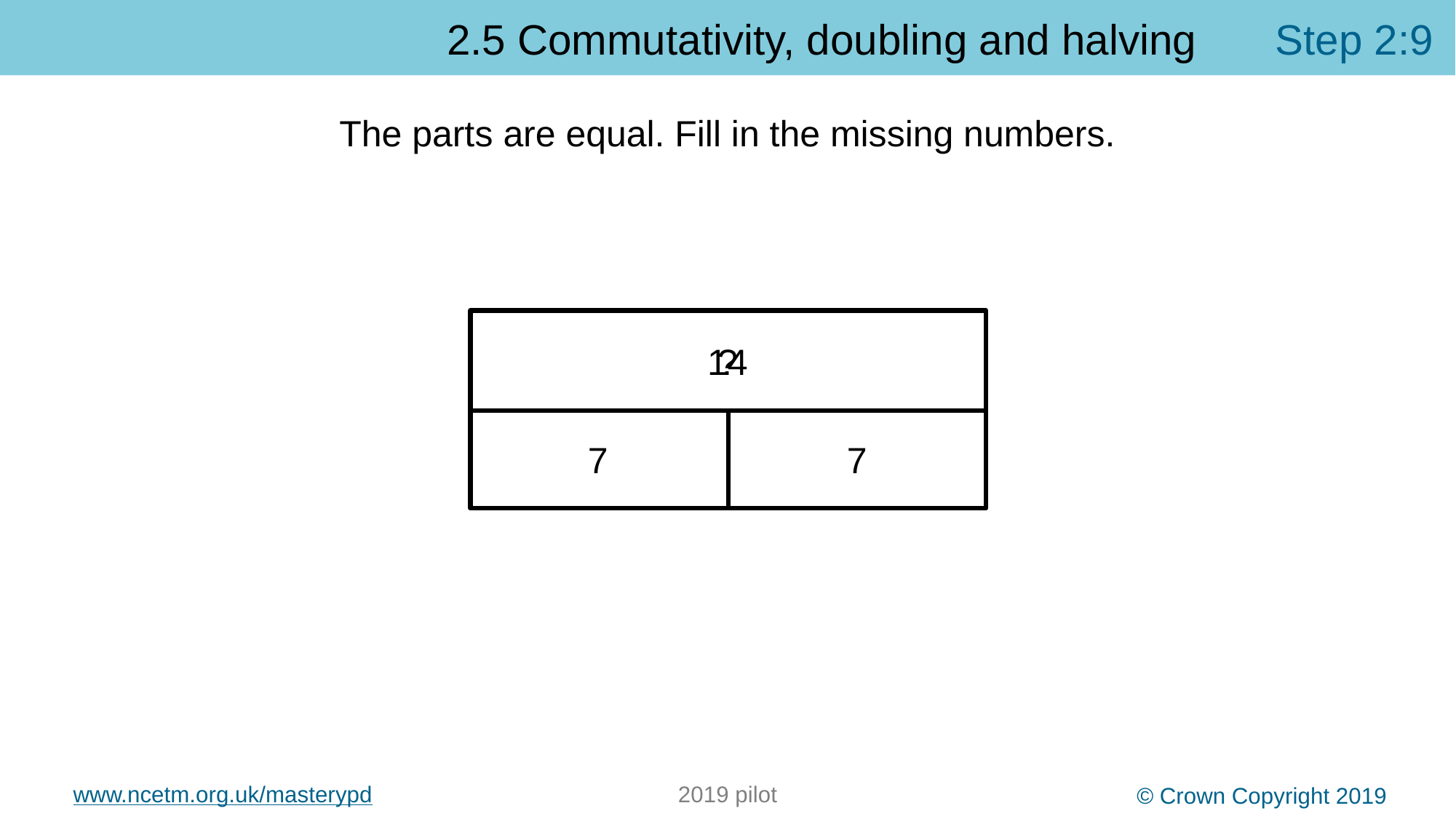

2.5 Commutativity, doubling and halving	  Step 2:9
The parts are equal. Fill in the missing numbers.

?
14
7
7